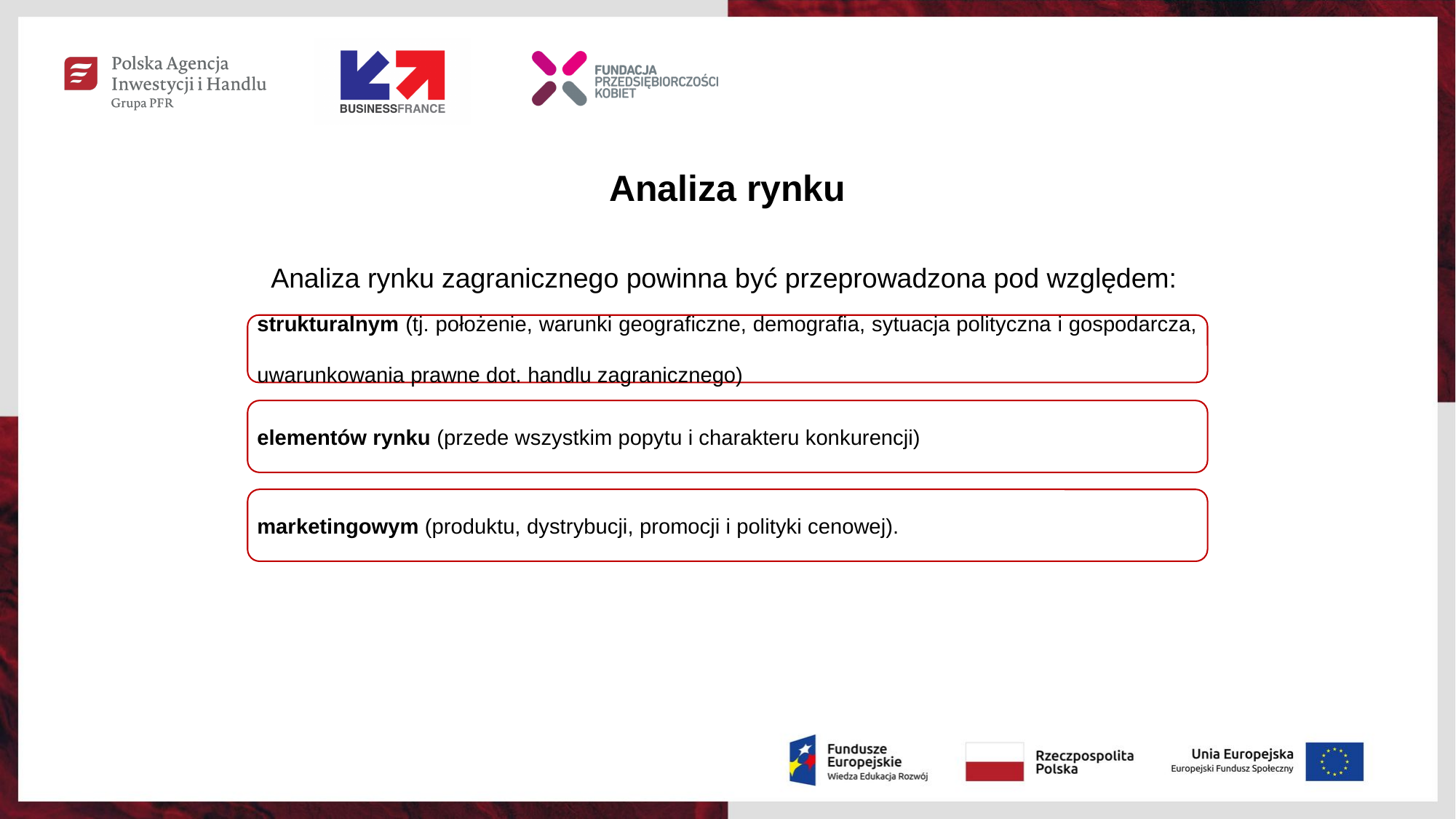

# Analiza rynku

Analiza rynku zagranicznego powinna być przeprowadzona pod względem:

strukturalnym (tj. położenie, warunki geograficzne, demografia, sytuacja polityczna i gospodarcza,
uwarunkowania prawne dot. handlu zagranicznego)

elementów rynku (przede wszystkim popytu i charakteru konkurencji)

marketingowym (produktu, dystrybucji, promocji i polityki cenowej).